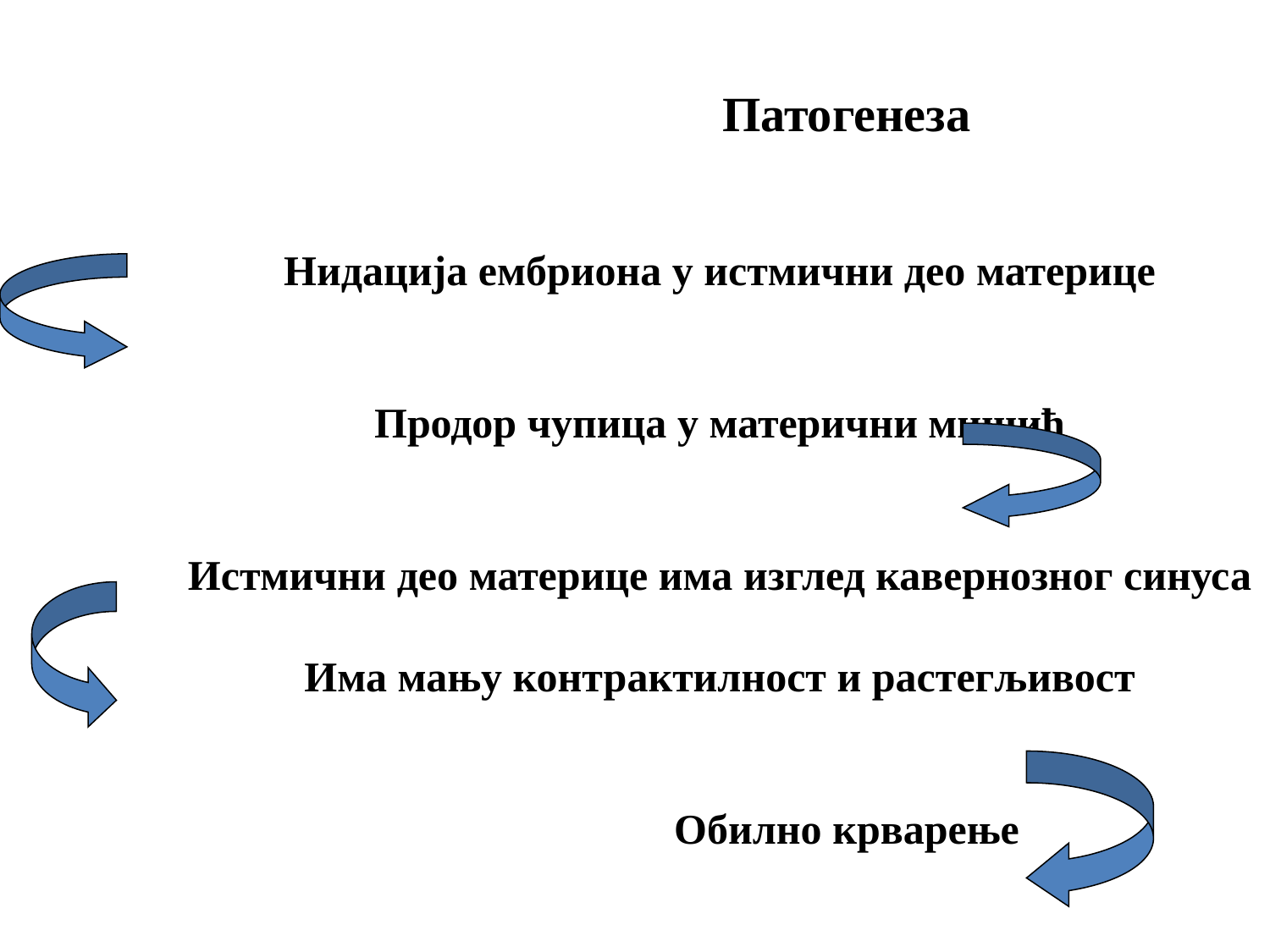

# Патогенеза Нидација ембриона у истмични део материце Продор чупица у матерични мишић Истмични део материце има изглед кавернозног синуса Има мању контрактилност и растегљивост Обилно крварење